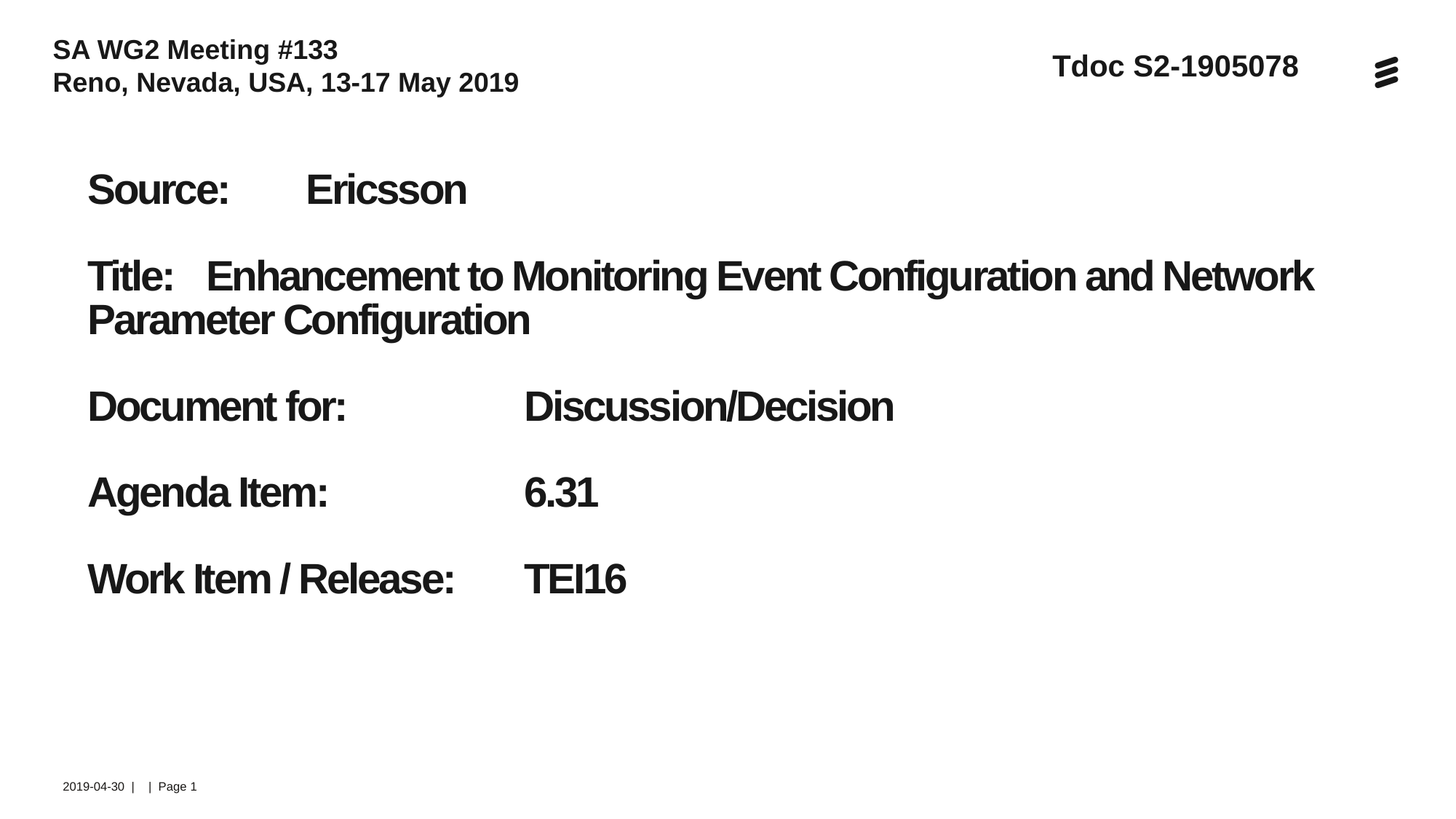

SA WG2 Meeting #133
Reno, Nevada, USA, 13-17 May 2019
Tdoc S2-1905078
# Source:	Ericsson Title:	 Enhancement to Monitoring Event Configuration and Network Parameter Configuration Document for:		Discussion/Decision Agenda Item:		6.31 Work Item / Release:	TEI16